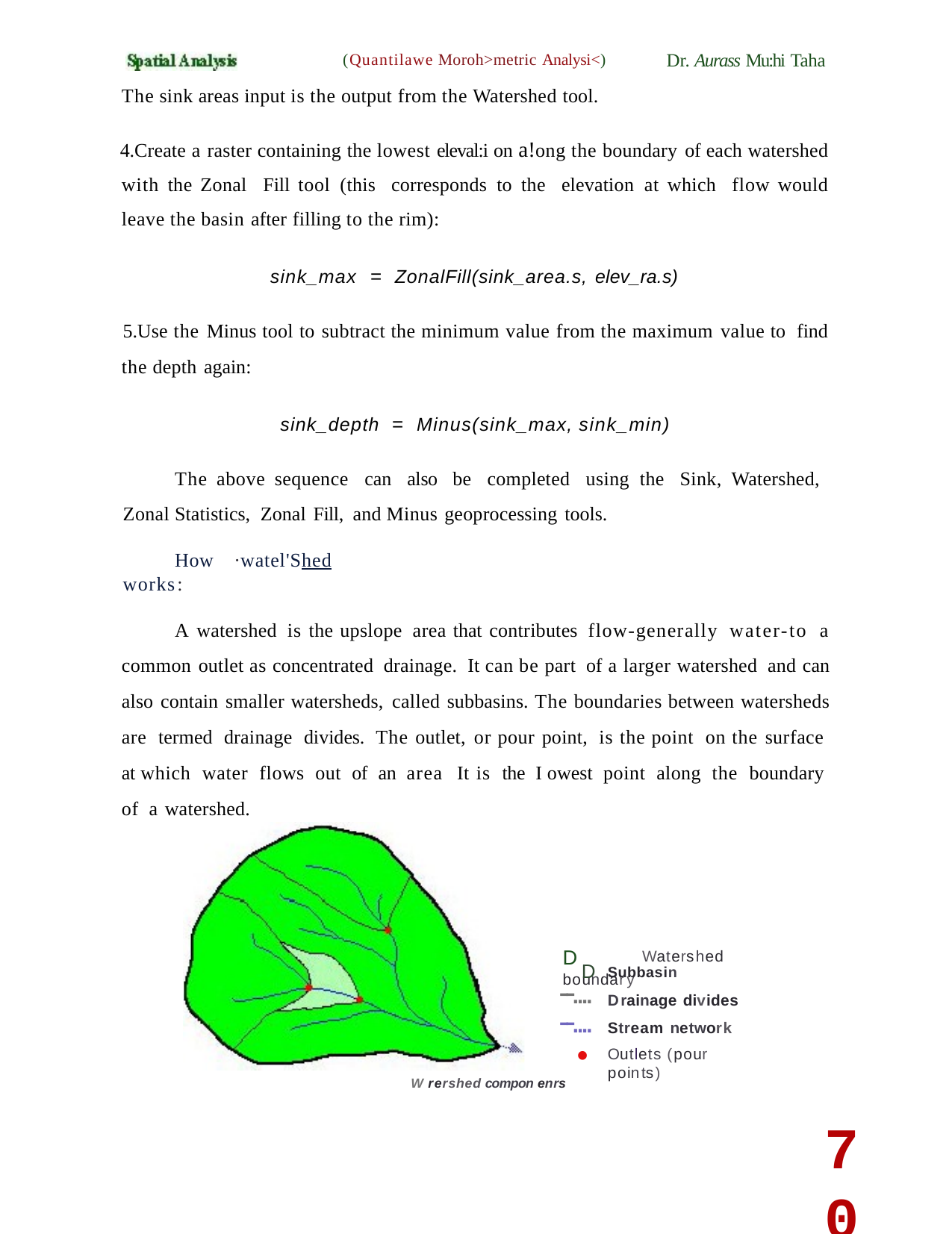

Dr. Aurass Mu:hi Taha
(Quantilawe Moroh>metric Analysi<)

The sink areas input is the output from the Watershed tool.

Create a raster containing the lowest eleval:i on a!ong the boundary of each watershed with the Zonal  Fill tool (this  corresponds to the  elevation at which  flow would leave the basin after filling to the rim):

sink_max  = ZonalFill(sink_area.s, elev_ra.s)

Use the Minus tool to subtract the minimum value from the maximum value to  find the depth again:

sink_depth  = Minus(sink_max, sink_min)

The above sequence  can  also  be  completed  using the  Sink, Watershed,  Zonal Statistics,  Zonal Fill,  and Minus geoprocessing tools.

How ·watel'Shed works:

A watershed  is the upslope  area that contributes  flow-generally  water-to  a common outlet as concentrated  drainage.  It can be part  of a larger watershed  and can also contain smaller watersheds, called subbasins. The boundaries between watersheds are  termed  drainage  divides.  The outlet, or pour point,  is the point  on the surface  at which  water  flows  out  of  an  area  It is  the  I owest  point  along  the  boundary  of  a watershed.

D  Watershed boundary
Subbasin Drainage divides Stream network
Outlets (pour points)
D
--....
--....
•
W rershed compon enrs
70